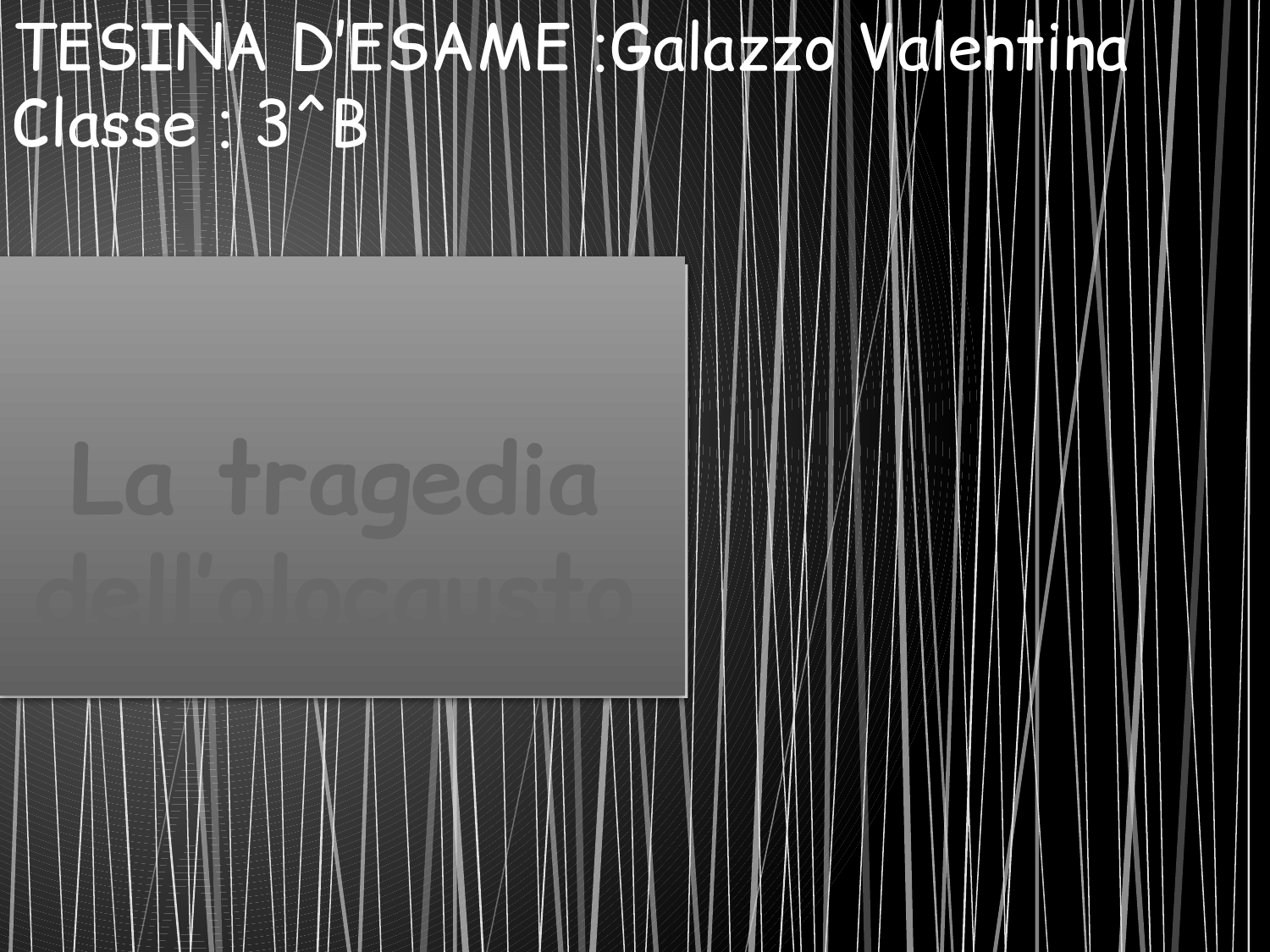

TESINA D’ESAME :Galazzo Valentina
Classe : 3^B

   EBREI

La tragedia dell’olocausto